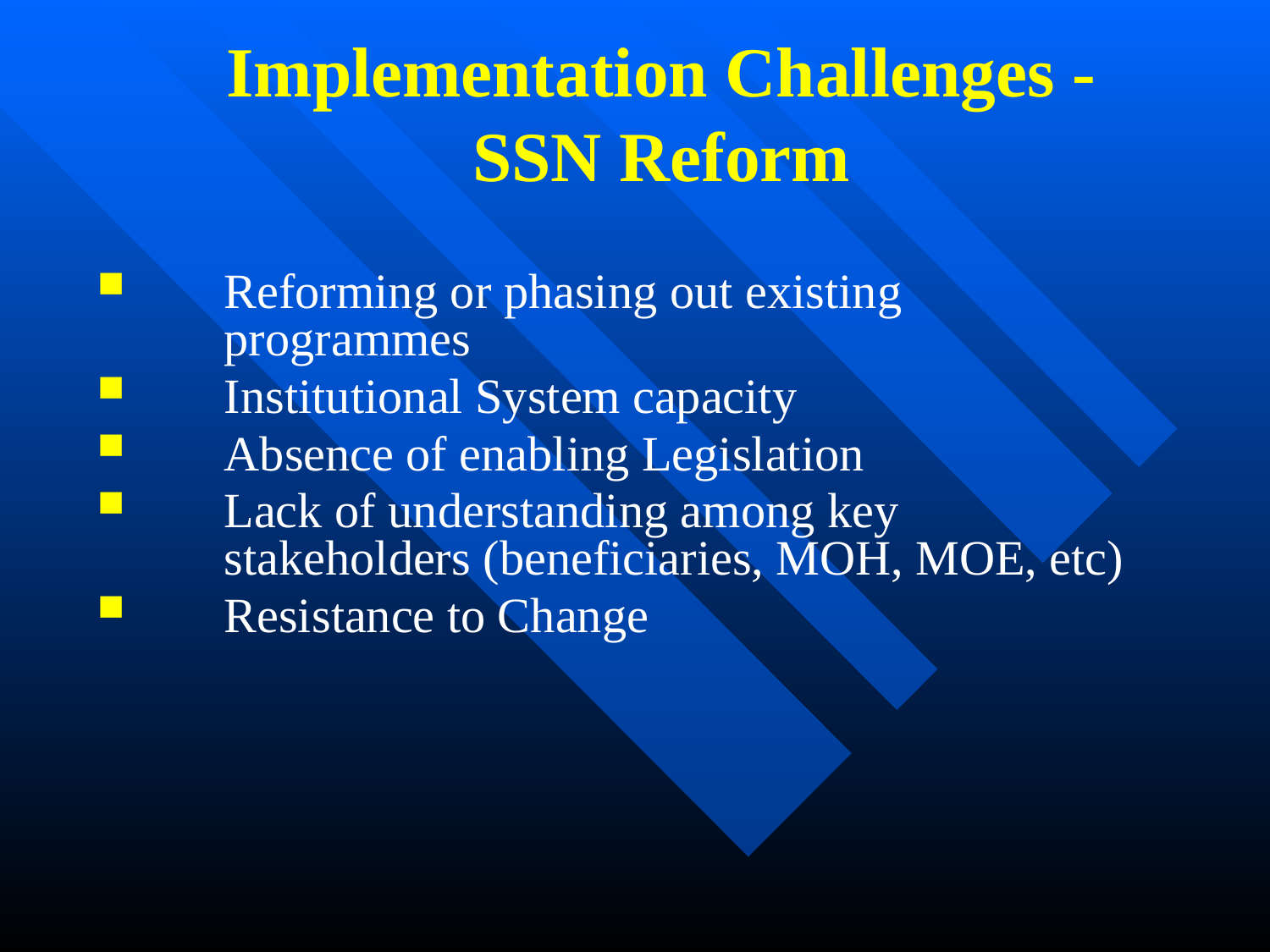

# Implementation Challenges - SSN Reform
Reforming or phasing out existing programmes
Institutional System capacity
Absence of enabling Legislation
Lack of understanding among key stakeholders (beneficiaries, MOH, MOE, etc)
Resistance to Change